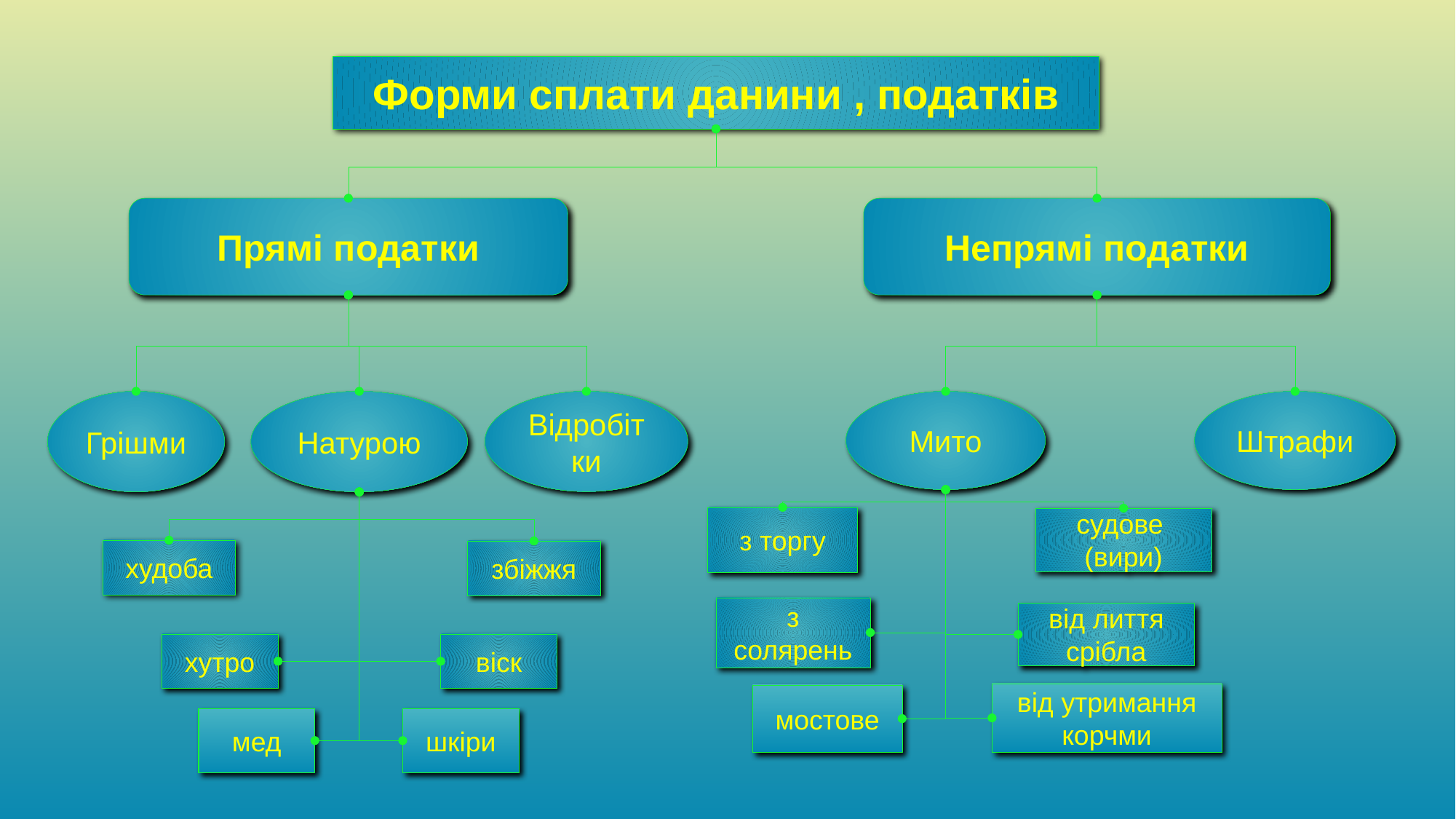

Форми сплати данини , податків
Прямі податки
Непрямі податки
Грішми
Натурою
Відробітки
Мито
Штрафи
з торгу
судове
(вири)
худоба
збіжжя
з солярень
від лиття срібла
хутро
віск
від утримання корчми
мостове
мед
шкіри